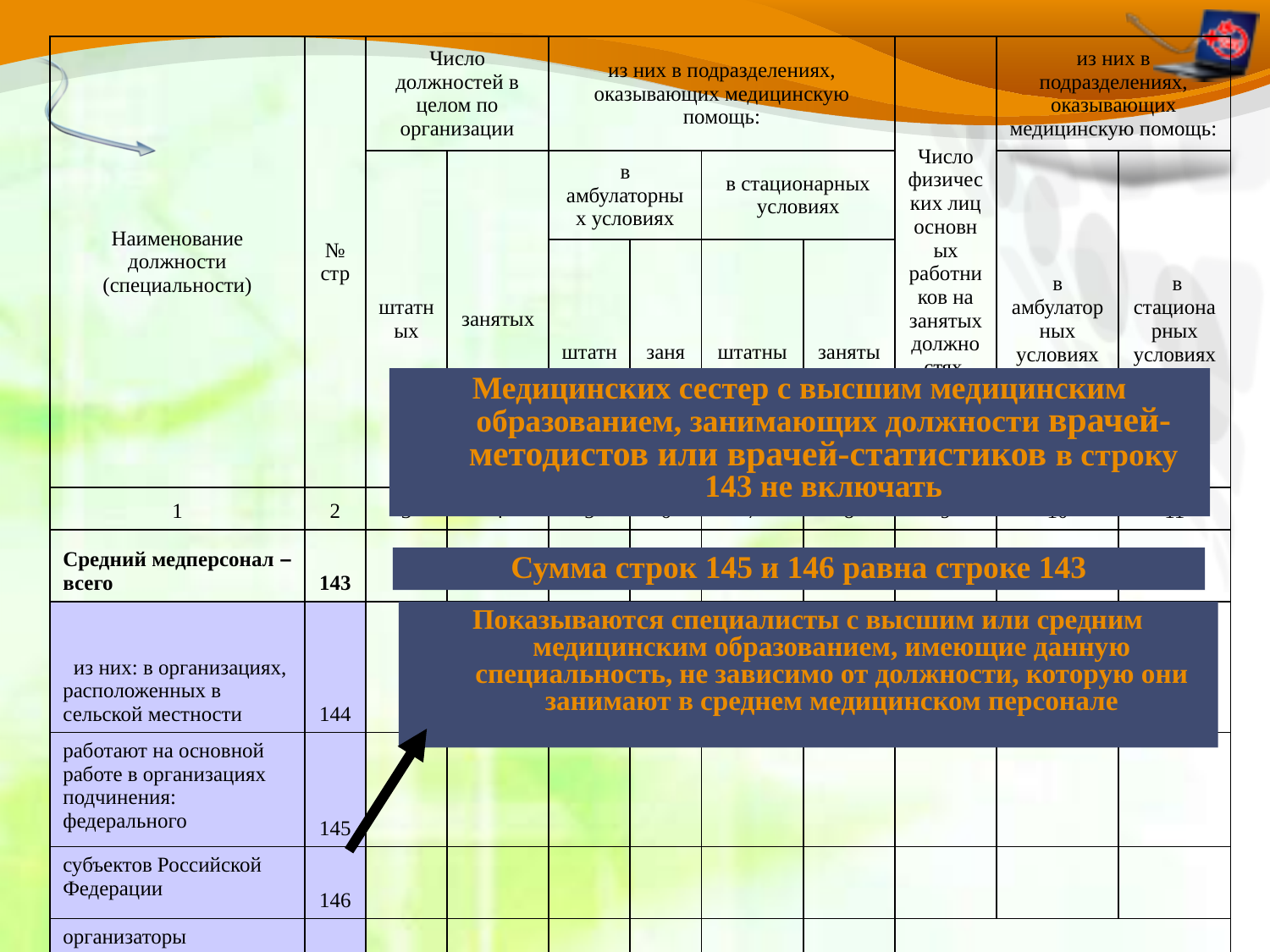

| Наименование должности (специальности) | № стр | Число должностей в целом по организации |  | из них в подразделениях, оказывающих медицинскую помощь: |  |  |  | Число физических лиц основных работников на занятых должностях | из них в подразделениях, оказывающих медицинскую помощь: |  |
| --- | --- | --- | --- | --- | --- | --- | --- | --- | --- | --- |
|  |  | штатных | занятых | в амбулаторных условиях |  | в стационарных условиях |  |  | в амбулаторных условиях | в стационарных условиях |
|  |  |  |  | штатных | занятых | штатных | занятых |  |  |  |
| 1 | 2 | 3 | 4 | 5 | 6 | 7 | 8 | 9 | 10 | 11 |
| Средний медперсонал – всего | 143 |  |  |  |  |  |  |  |  |  |
| из них: в организациях, расположенных в сельской местности | 144 |  |  |  |  |  |  |  |  |  |
| работают на основной работе в организациях подчинения: федерального | 145 |  |  |  |  |  |  |  |  |  |
| субъектов Российской Федерации | 146 |  |  |  |  |  |  |  |  |  |
| организаторы сестринского дела (из стр. 143) | 147 |  |  |  |  |  |  | Заполняется вся строка |  |  |
Медицинских сестер с высшим медицинским образованием, занимающих должности врачей-методистов или врачей-статистиков в строку 143 не включать
Сумма строк 145 и 146 равна строке 143
Показываются специалисты с высшим или средним медицинским образованием, имеющие данную специальность, не зависимо от должности, которую они занимают в среднем медицинском персонале